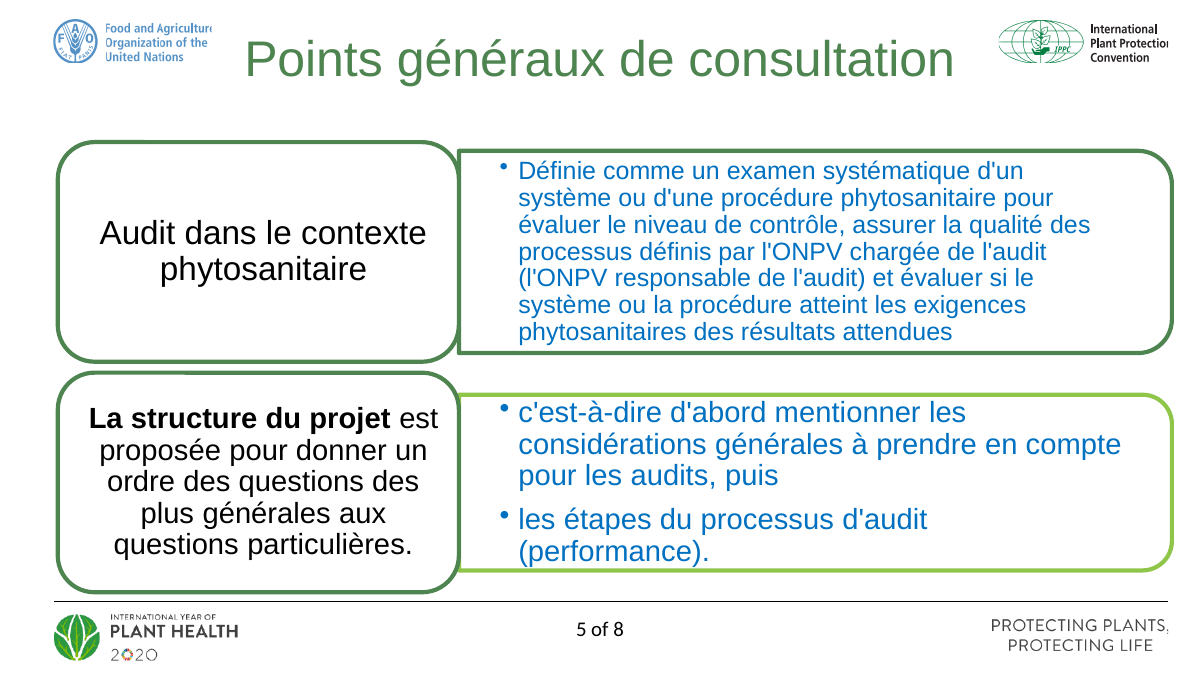

Points généraux de consultation
Définie comme un examen systématique d'un système ou d'une procédure phytosanitaire pour évaluer le niveau de contrôle, assurer la qualité des processus définis par l'ONPV chargée de l'audit (l'ONPV responsable de l'audit) et évaluer si le système ou la procédure atteint les exigences phytosanitaires des résultats attendues
Audit dans le contexte phytosanitaire
c'est-à-dire d'abord mentionner les considérations générales à prendre en compte pour les audits, puis
les étapes du processus d'audit (performance).
La structure du projet est proposée pour donner un ordre des questions des plus générales aux questions particulières.
5 of 8